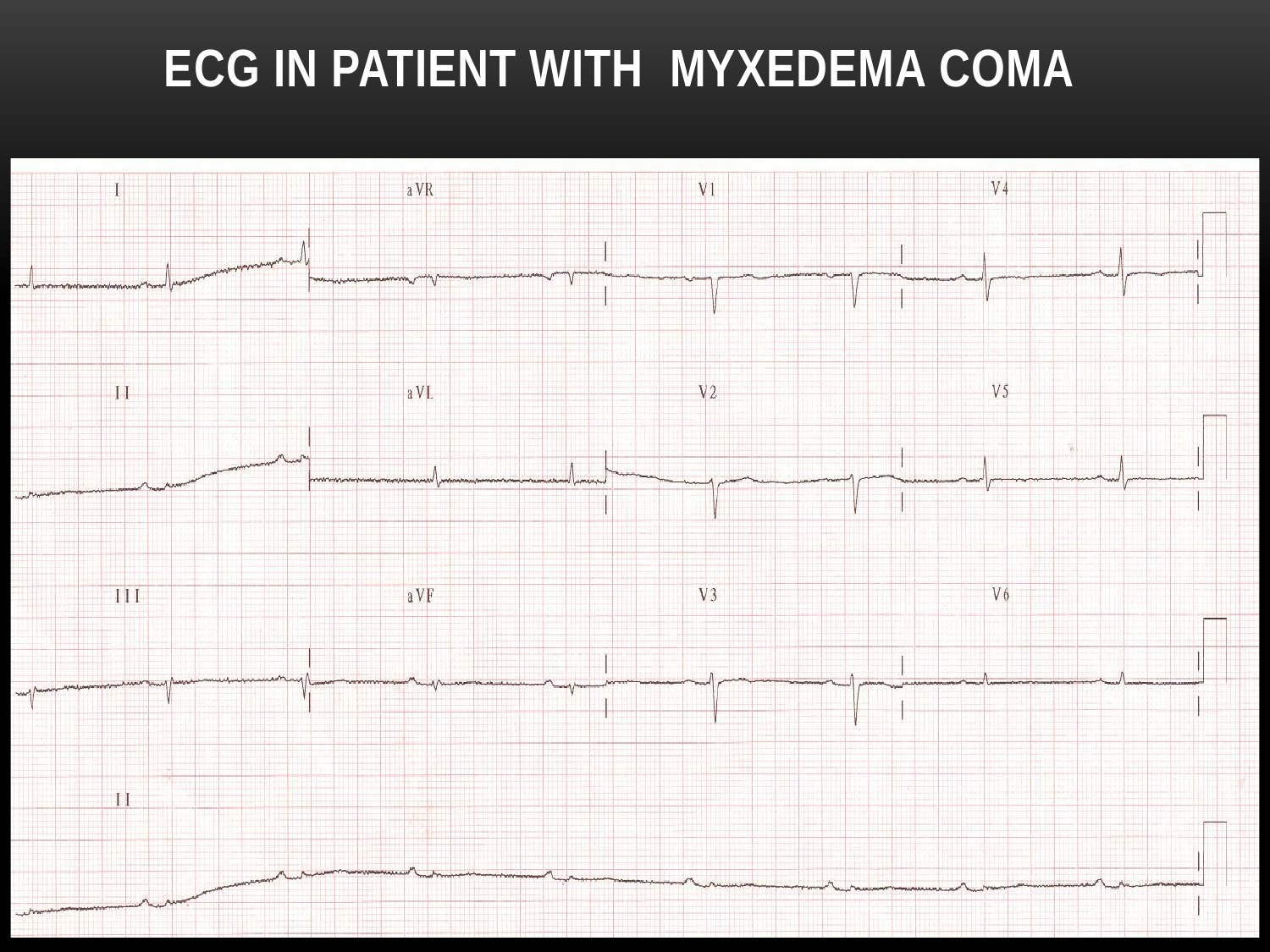

# ECG in Patient with  Myxedema Coma